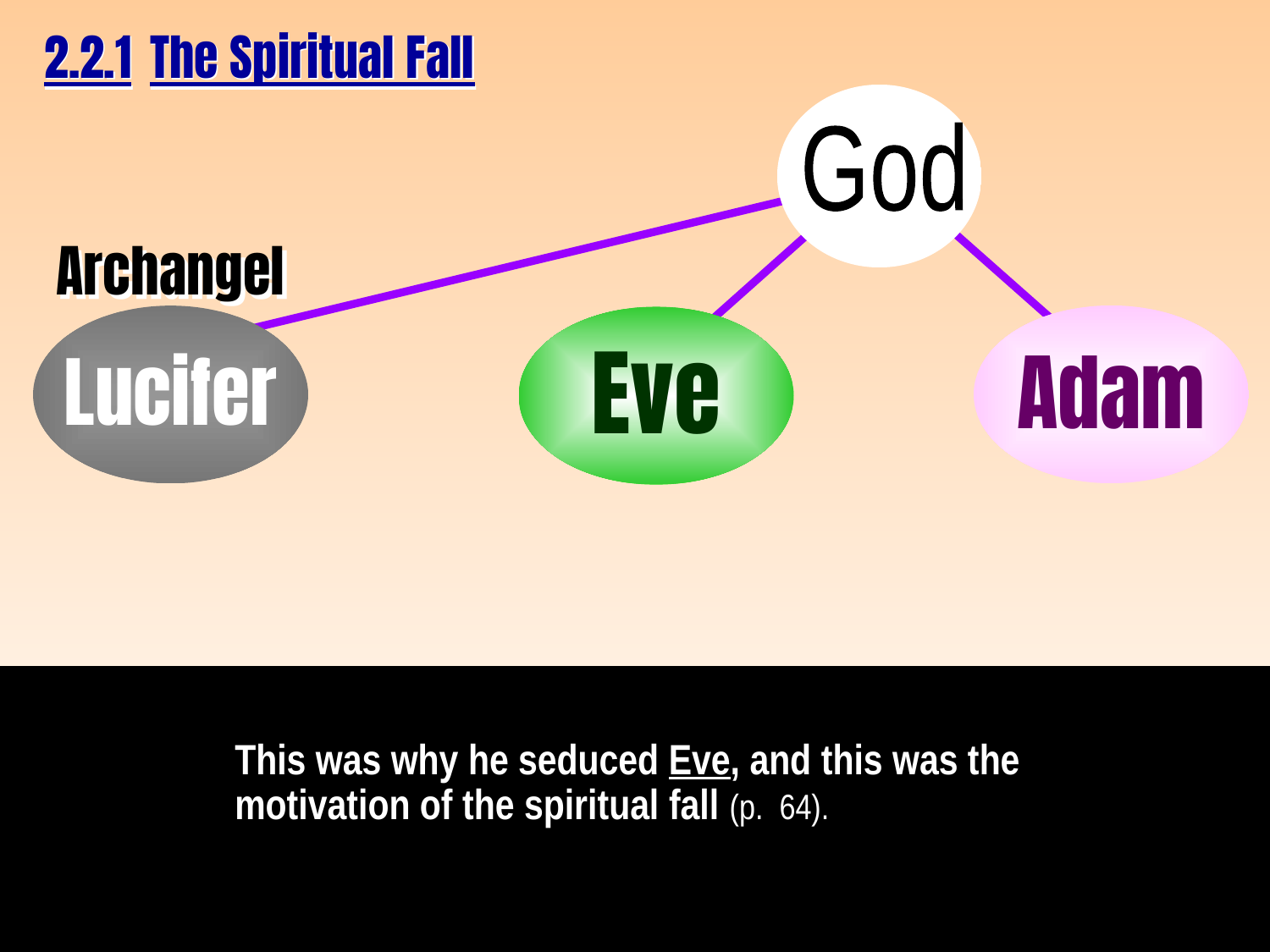

2.2.1
The Spiritual Fall

God

Adam
Eve

Archangel
Lucifer
Eve

This was why he seduced Eve, and this was the motivation of the spiritual fall (p.  64).